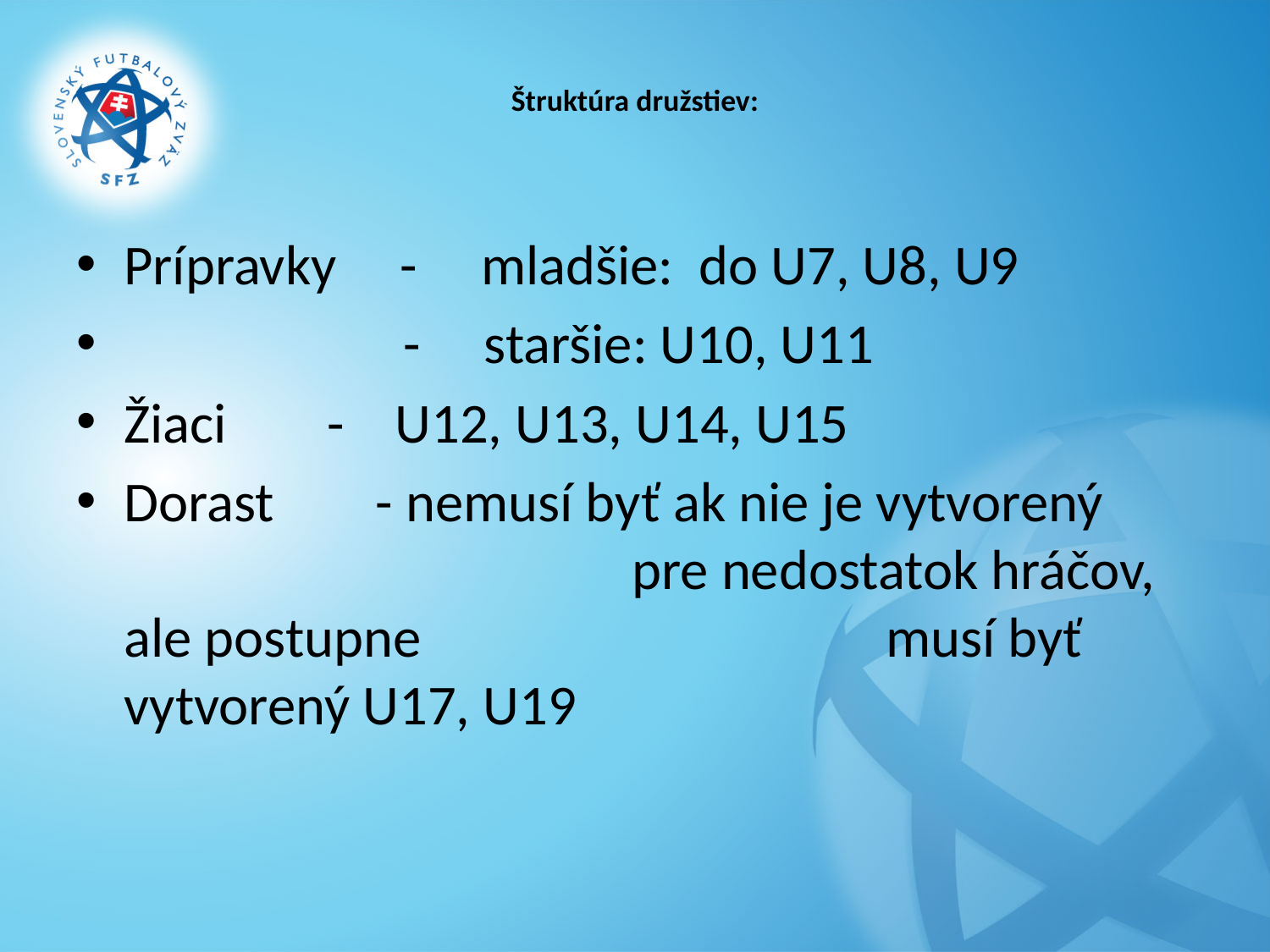

# Štruktúra družstiev:
Prípravky     -     mladšie:  do U7, U8, U9
                      -     staršie: U10, U11
Žiaci	      -    U12, U13, U14, U15
Dorast        - nemusí byť ak nie je vytvorený 					pre nedostatok hráčov, ale postupne 				musí byť vytvorený U17, U19